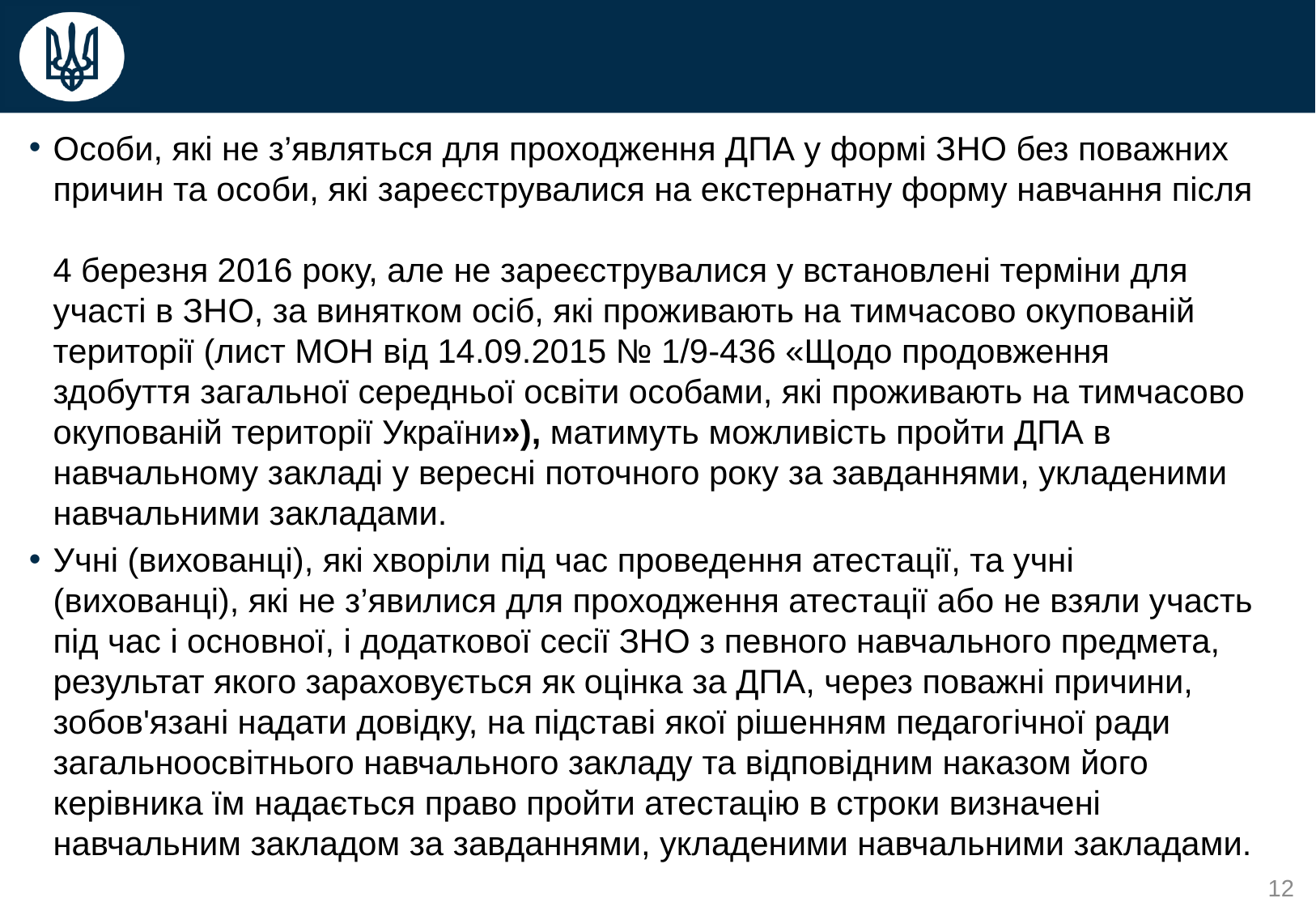

#
Особи, які не з’являться для проходження ДПА у формі ЗНО без поважних причин та особи, які зареєструвалися на екстернатну форму навчання після
4 березня 2016 року, але не зареєструвалися у встановлені терміни для участі в ЗНО, за винятком осіб, які проживають на тимчасово окупованій території (лист МОН від 14.09.2015 № 1/9-436 «Щодо продовження здобуття загальної середньої освіти особами, які проживають на тимчасово окупованій території України»), матимуть можливість пройти ДПА в навчальному закладі у вересні поточного року за завданнями, укладеними навчальними закладами.
Учні (вихованці), які хворіли під час проведення атестації, та учні (вихованці), які не з’явилися для проходження атестації або не взяли участь під час і основної, і додаткової сесії ЗНО з певного навчального предмета, результат якого зараховується як оцінка за ДПА, через поважні причини, зобов'язані надати довідку, на підставі якої рішенням педагогічної ради загальноосвітнього навчального закладу та відповідним наказом його керівника їм надається право пройти атестацію в строки визначені навчальним закладом за завданнями, укладеними навчальними закладами.

12